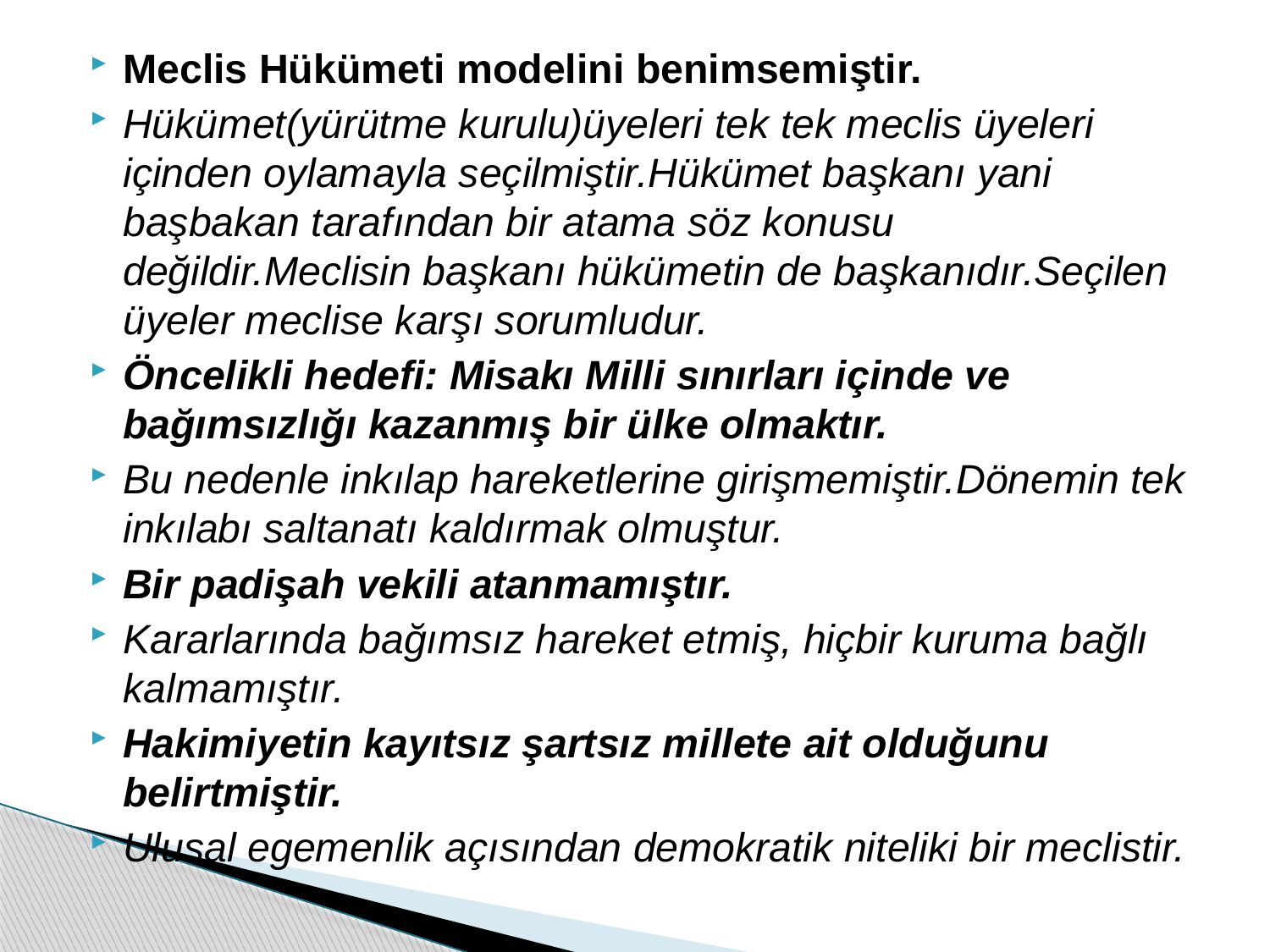

Meclis Hükümeti modelini benimsemiştir.
Hükümet(yürütme kurulu)üyeleri tek tek meclis üyeleri içinden oylamayla seçilmiştir.Hükümet başkanı yani başbakan tarafından bir atama söz konusu değildir.Meclisin başkanı hükümetin de başkanıdır.Seçilen üyeler meclise karşı sorumludur.
Öncelikli hedefi: Misakı Milli sınırları içinde ve bağımsızlığı kazanmış bir ülke olmaktır.
Bu nedenle inkılap hareketlerine girişmemiştir.Dönemin tek inkılabı saltanatı kaldırmak olmuştur.
Bir padişah vekili atanmamıştır.
Kararlarında bağımsız hareket etmiş, hiçbir kuruma bağlı kalmamıştır.
Hakimiyetin kayıtsız şartsız millete ait olduğunu belirtmiştir.
Ulusal egemenlik açısından demokratik niteliki bir meclistir.